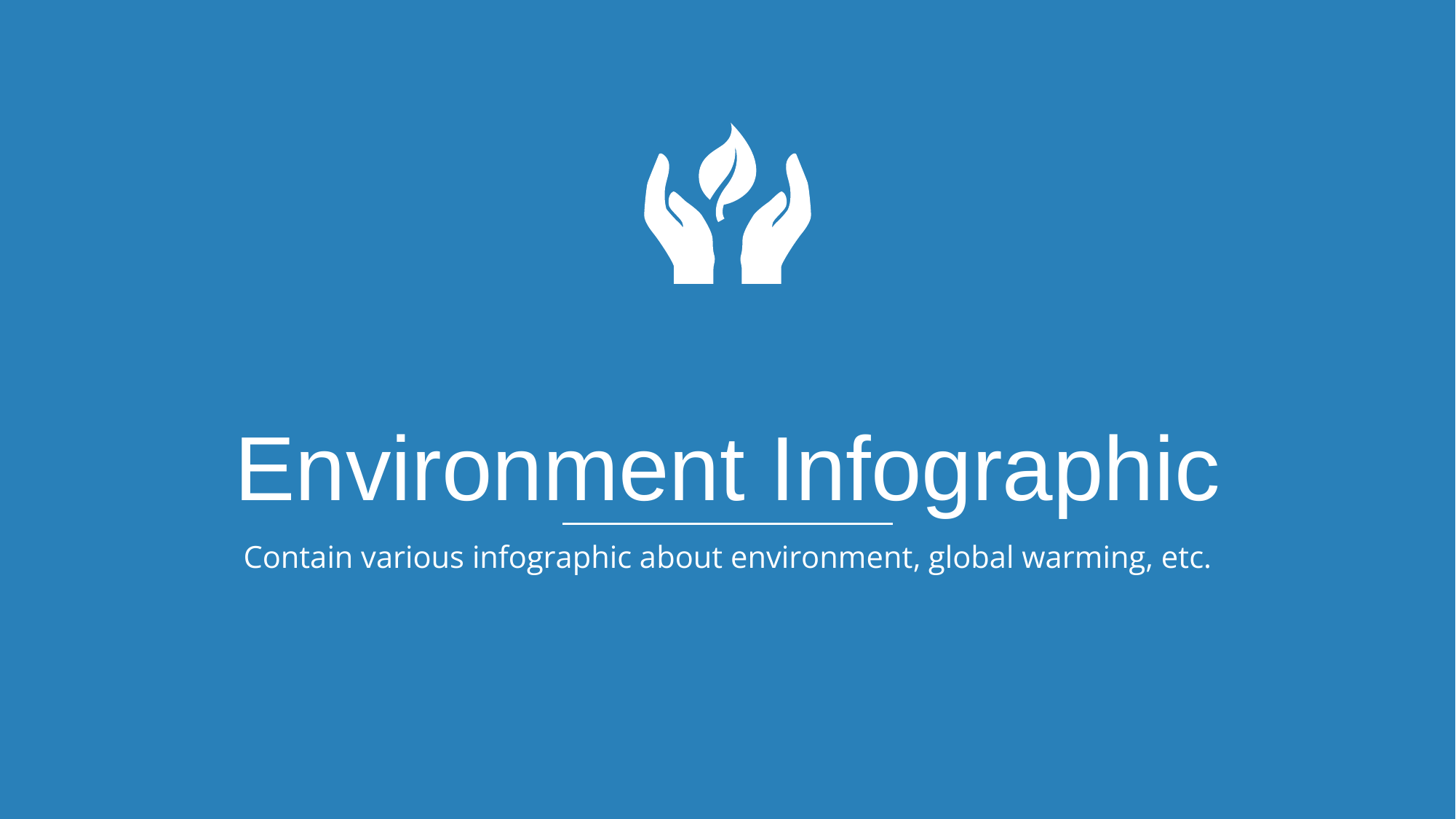

# Environment Infographic
Contain various infographic about environment, global warming, etc.